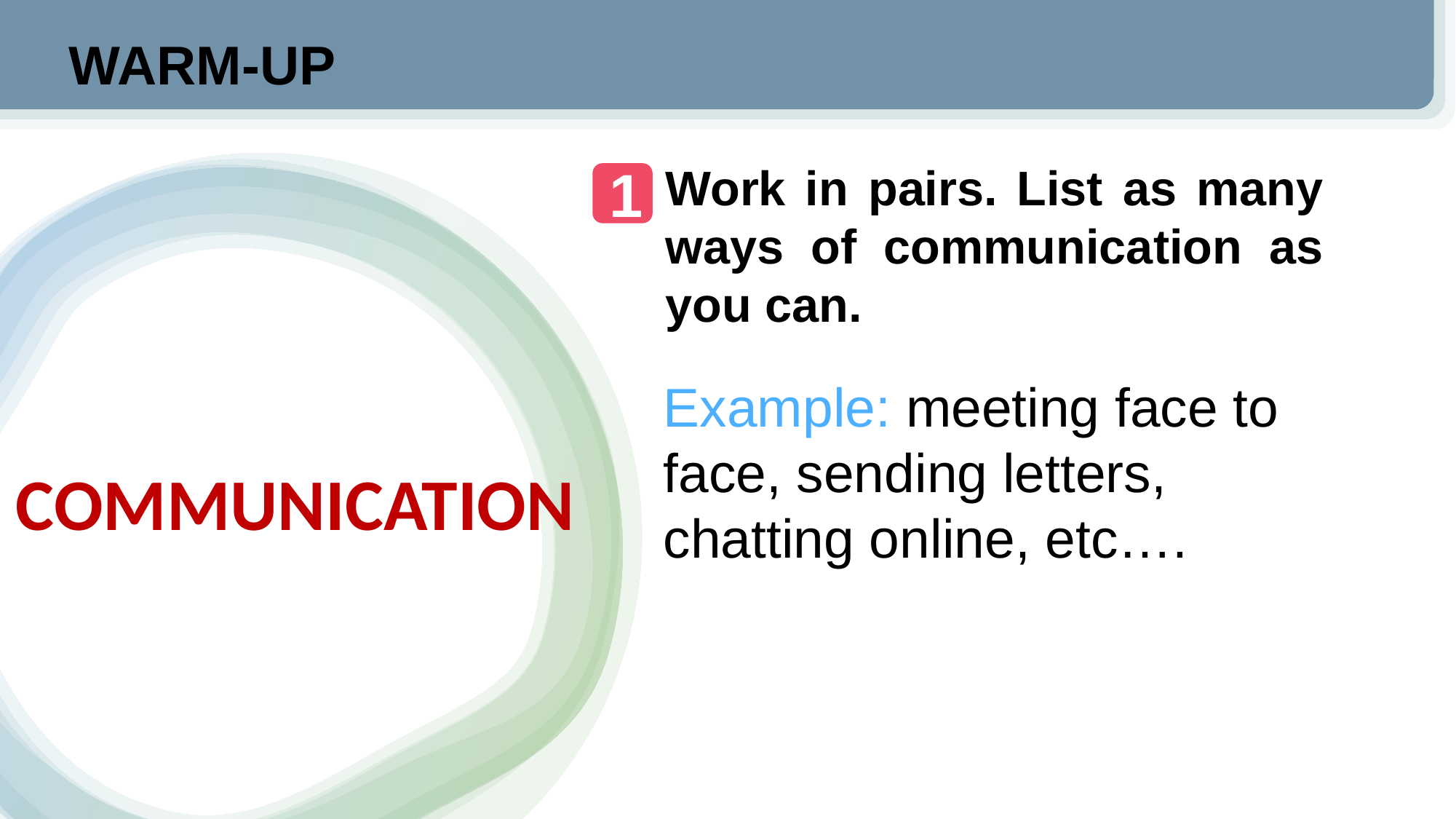

WARM-UP

1
Work in pairs. List as many ways of communication as you can.

Example: meeting face to face, sending letters, chatting online, etc….
COMMUNICATION